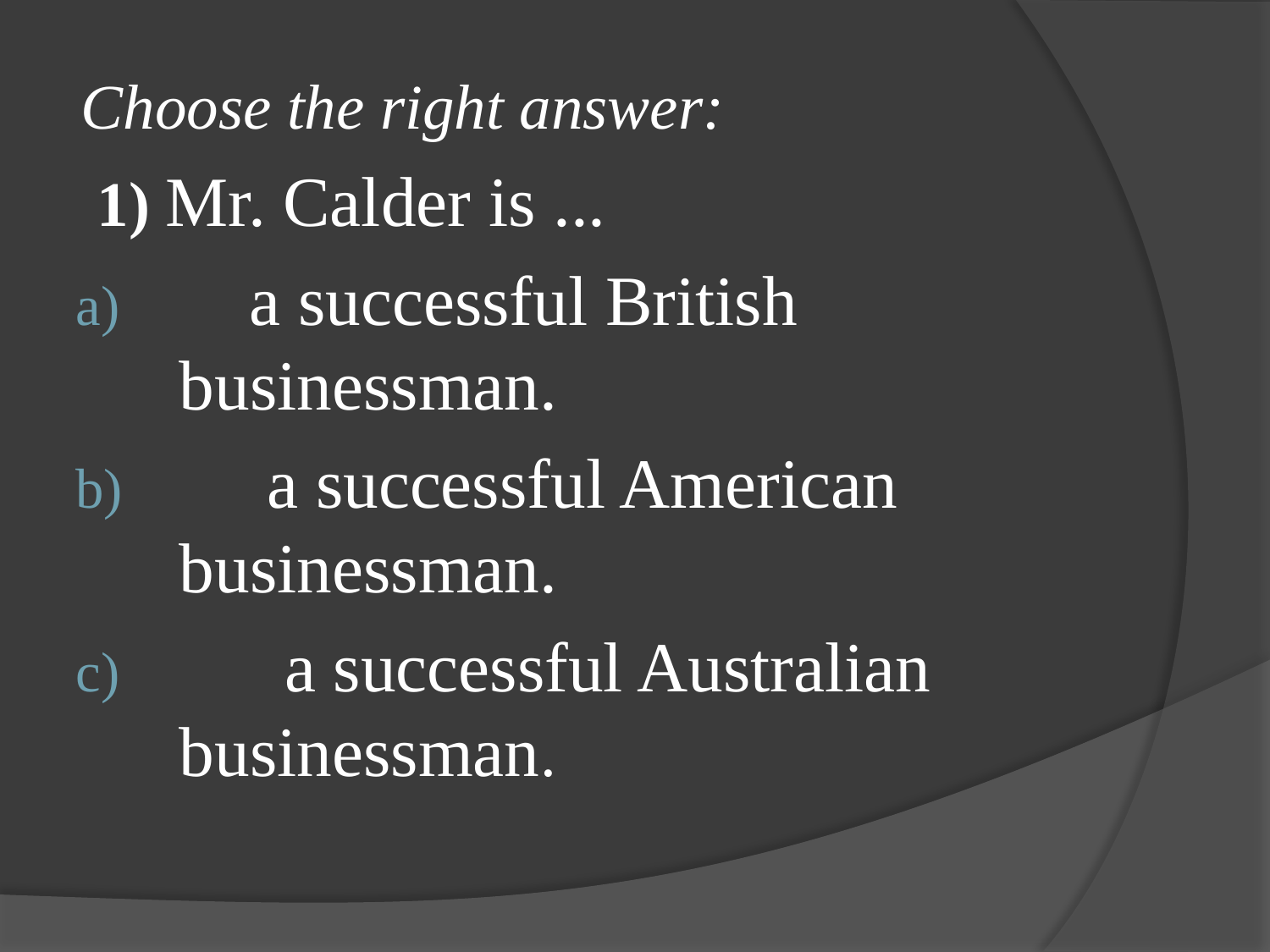

Choose the right answer:
 1) Mr. Calder is ...
    a successful British businessman.
     a successful American   businessman.
      a successful Australian businessman.